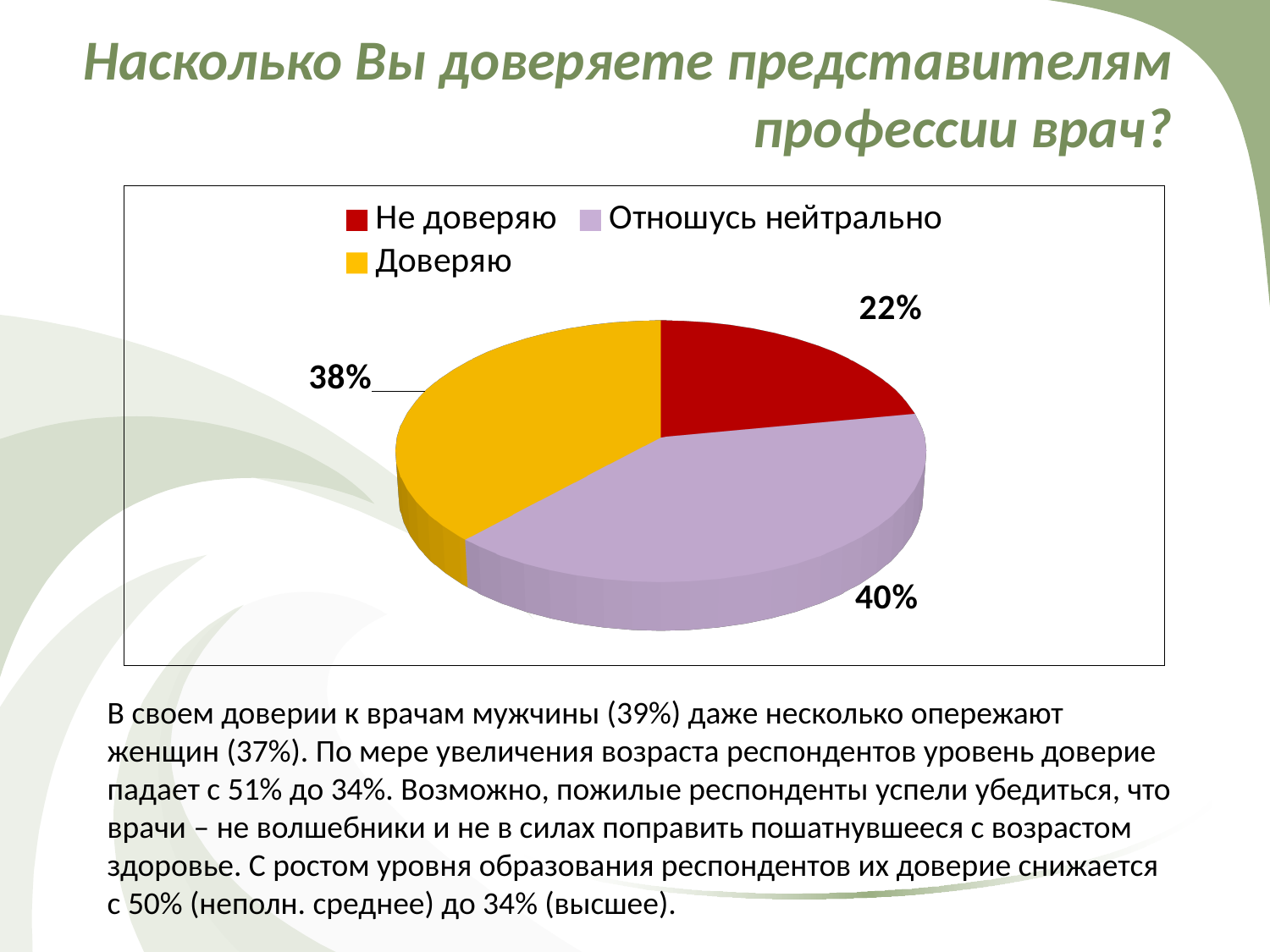

# Насколько Вы доверяете представителям профессии врач?

[unsupported chart]

В своем доверии к врачам мужчины (39%) даже несколько опережают женщин (37%). По мере увеличения возраста респондентов уровень доверие падает с 51% до 34%. Возможно, пожилые респонденты успели убедиться, что врачи – не волшебники и не в силах поправить пошатнувшееся с возрастом здоровье. С ростом уровня образования респондентов их доверие снижается с 50% (неполн. среднее) до 34% (высшее).